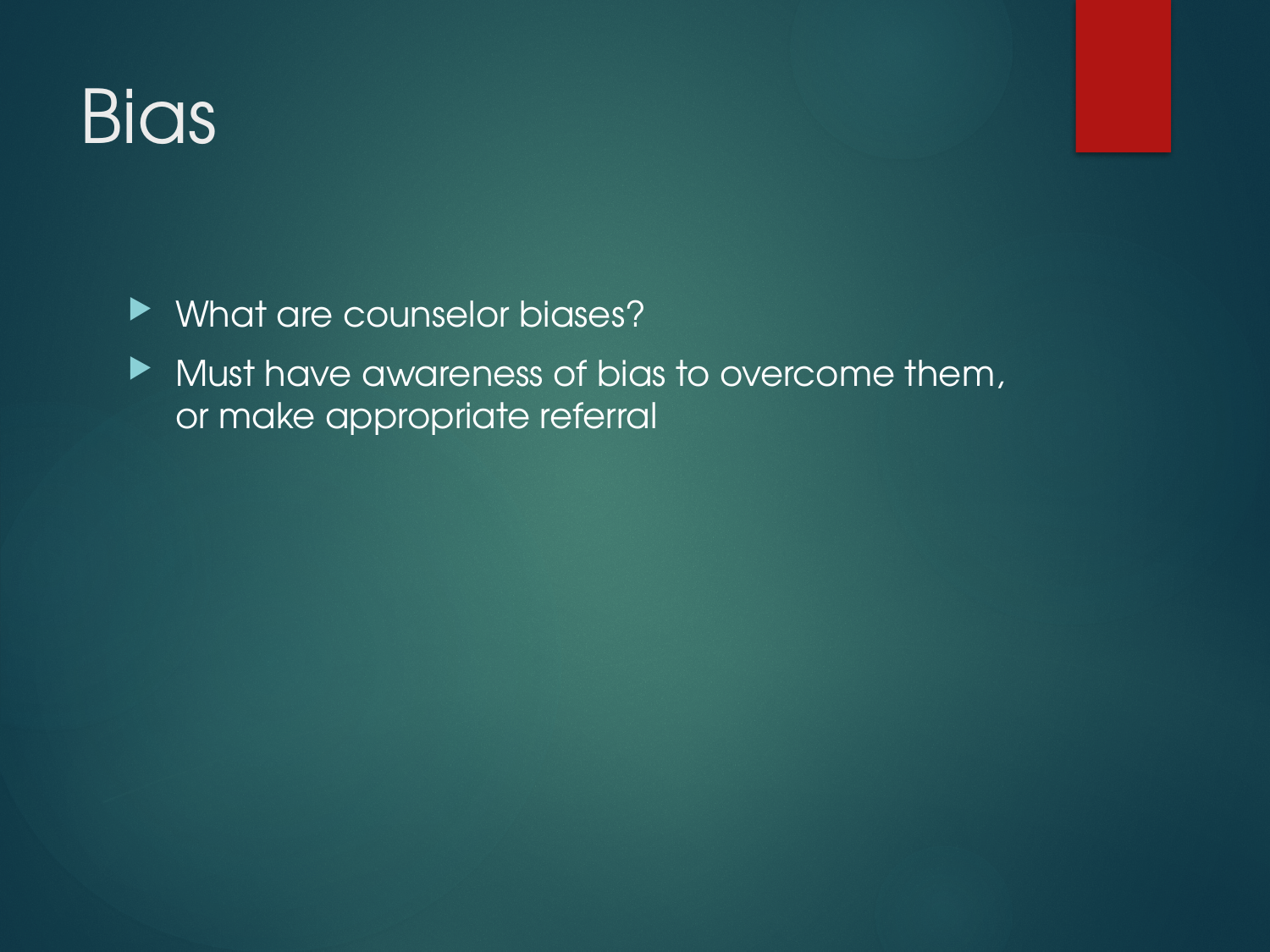

# Bias
What are counselor biases?
Must have awareness of bias to overcome them, or make appropriate referral